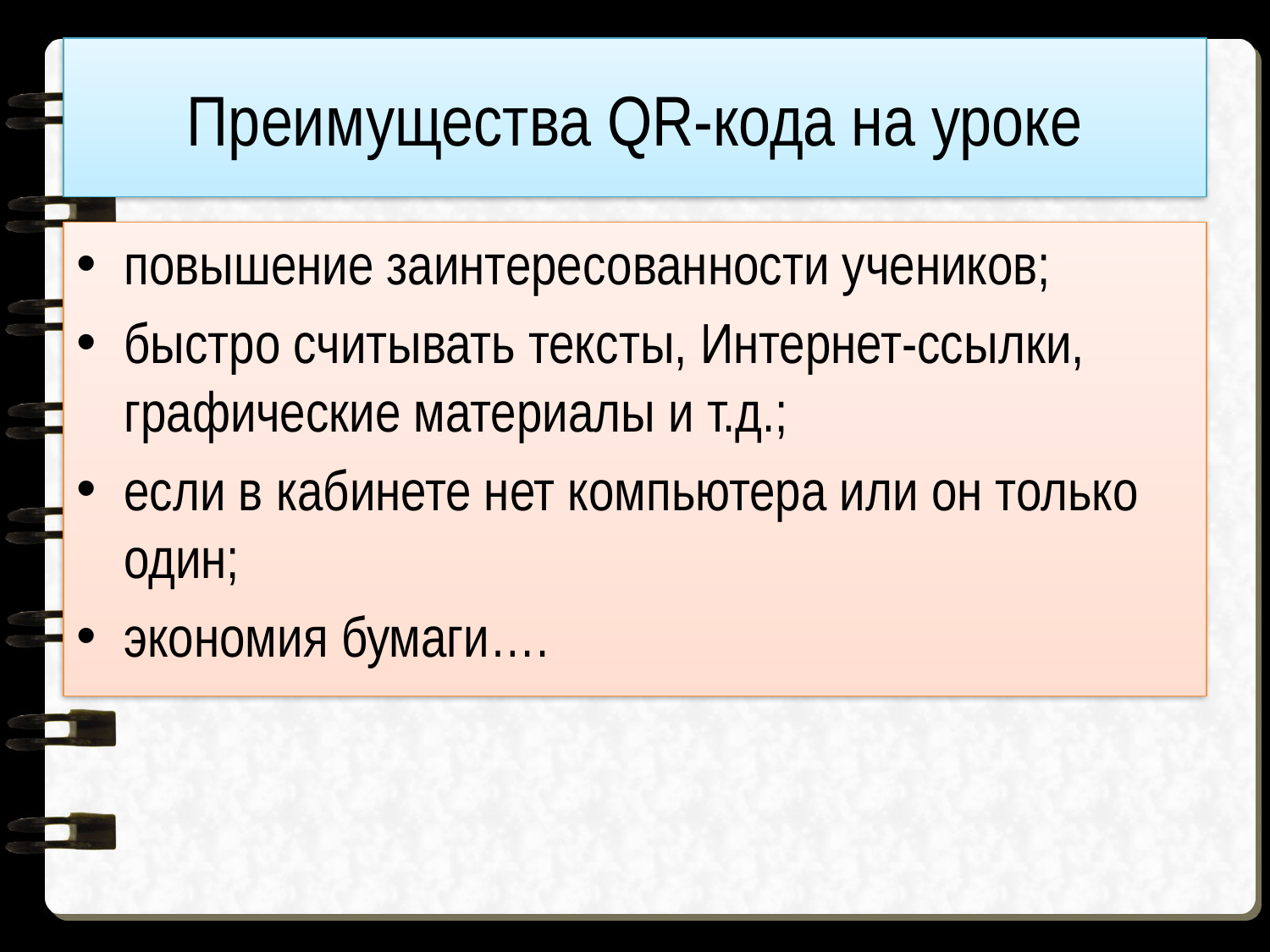

# Преимущества QR-кода на уроке
повышение заинтересованности учеников;
быстро считывать тексты, Интернет-ссылки, графические материалы и т.д.;
если в кабинете нет компьютера или он только один;
экономия бумаги….